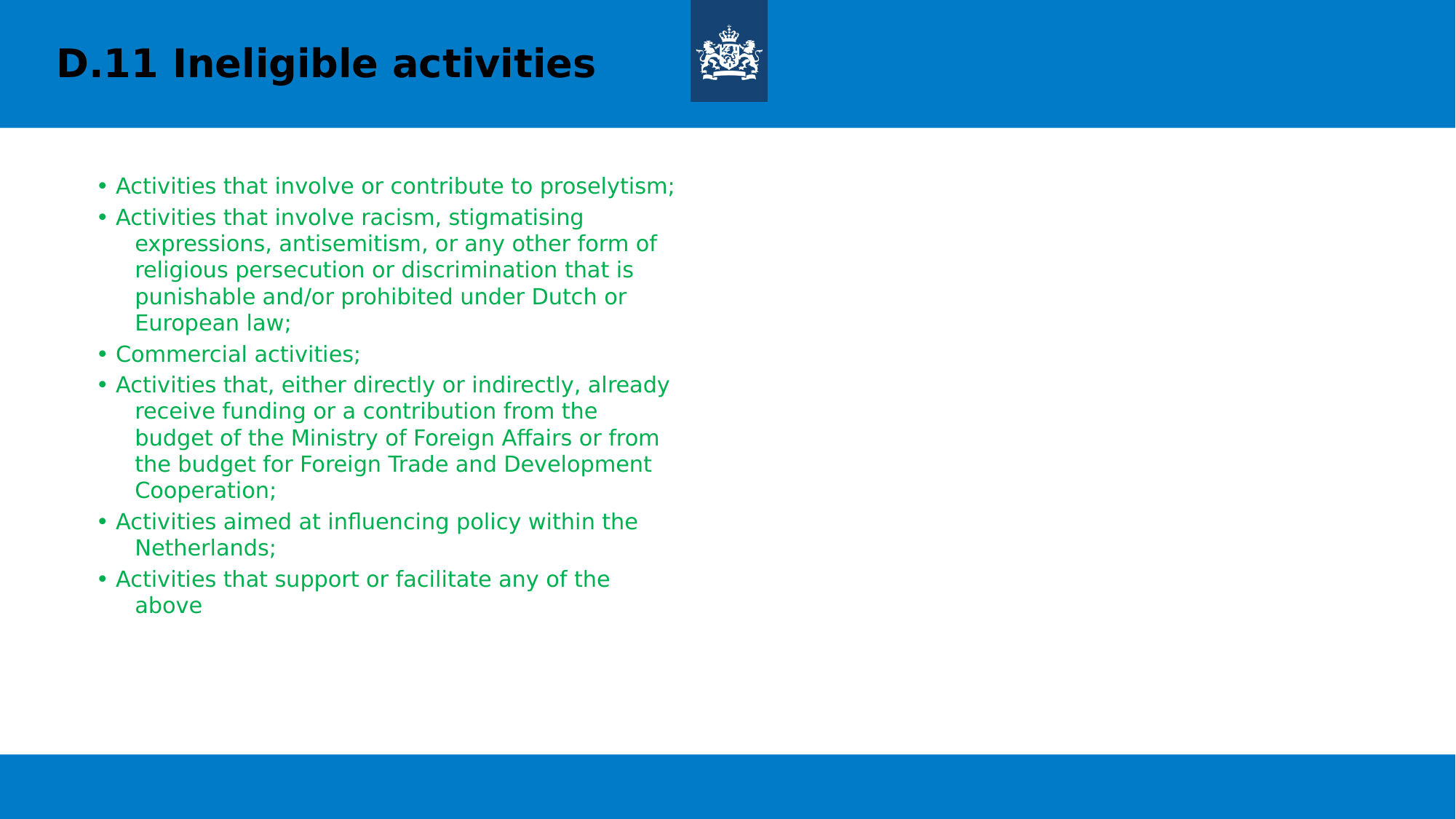

# D.11 Ineligible activities
• Activities that involve or contribute to proselytism;
• Activities that involve racism, stigmatising expressions, antisemitism, or any other form of religious persecution or discrimination that is punishable and/or prohibited under Dutch or European law;
• Commercial activities;
• Activities that, either directly or indirectly, already receive funding or a contribution from the budget of the Ministry of Foreign Affairs or from the budget for Foreign Trade and Development Cooperation;
• Activities aimed at influencing policy within the Netherlands;
• Activities that support or facilitate any of the above